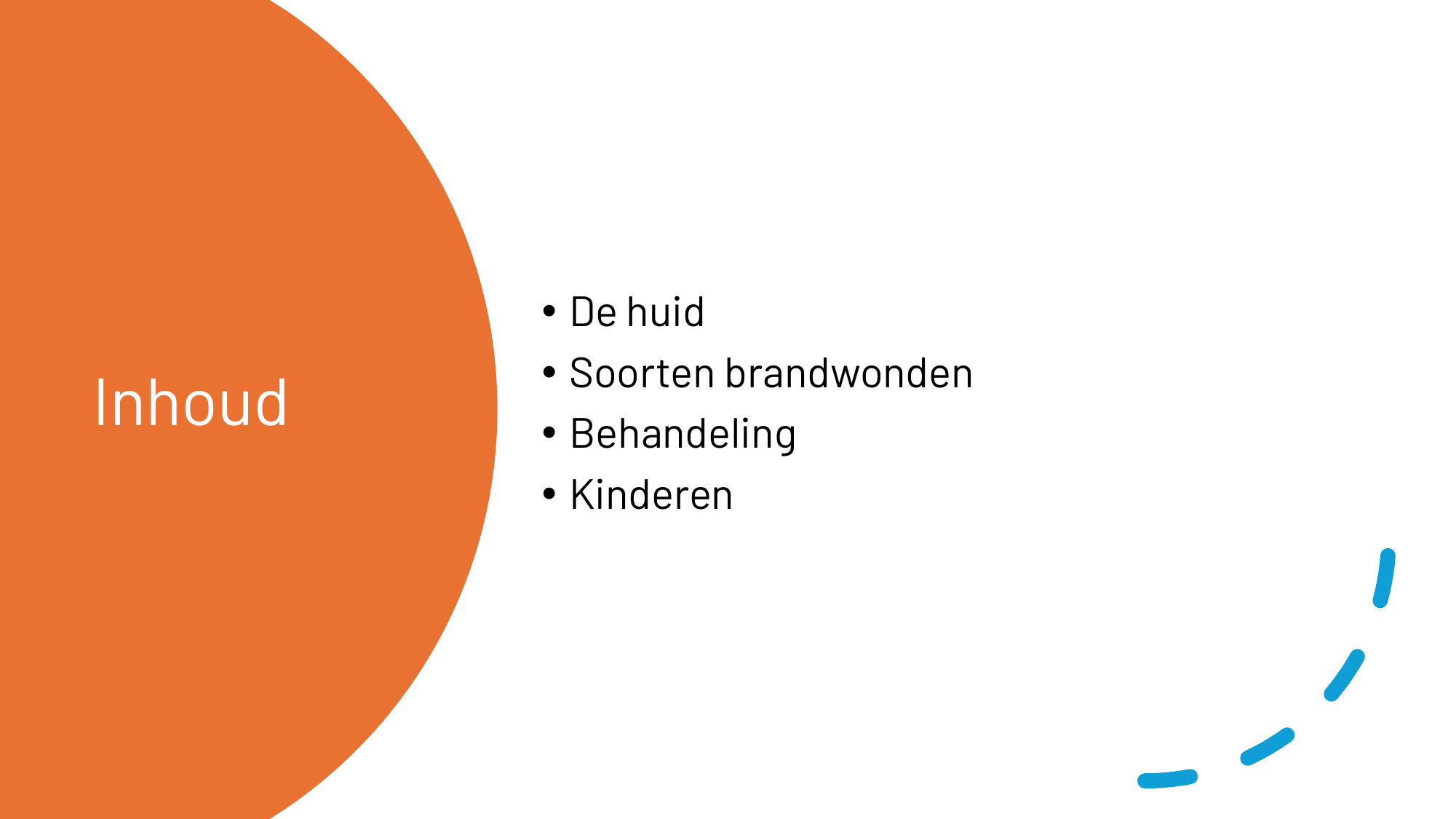

De huid
Soorten brandwonden
Behandeling
Kinderen
# Inhoud